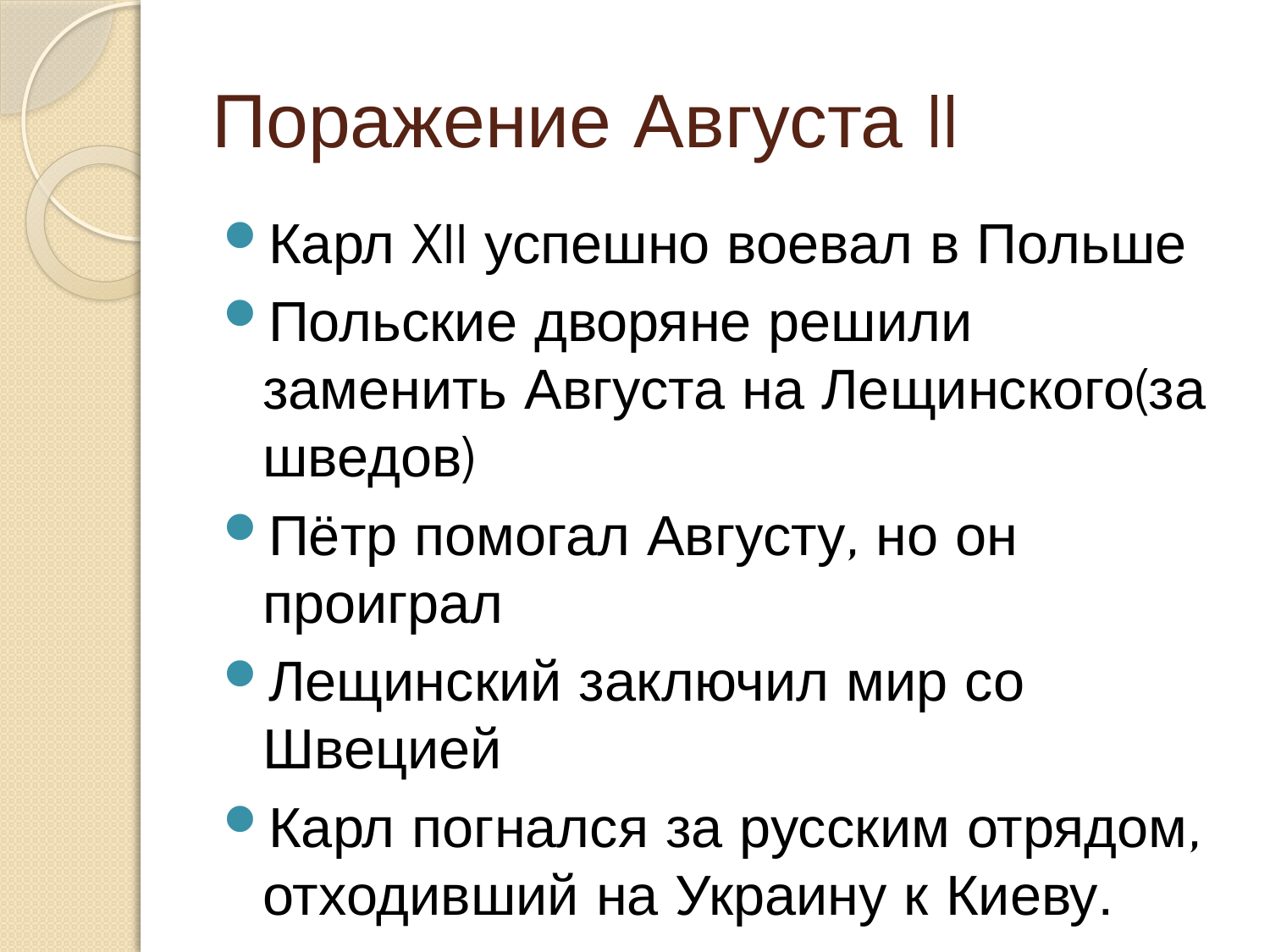

# Поражение Августа II
Карл XII успешно воевал в Польше
Польские дворяне решили заменить Августа на Лещинского(за шведов)
Пётр помогал Августу, но он проиграл
Лещинский заключил мир со Швецией
Карл погнался за русским отрядом, отходивший на Украину к Киеву.